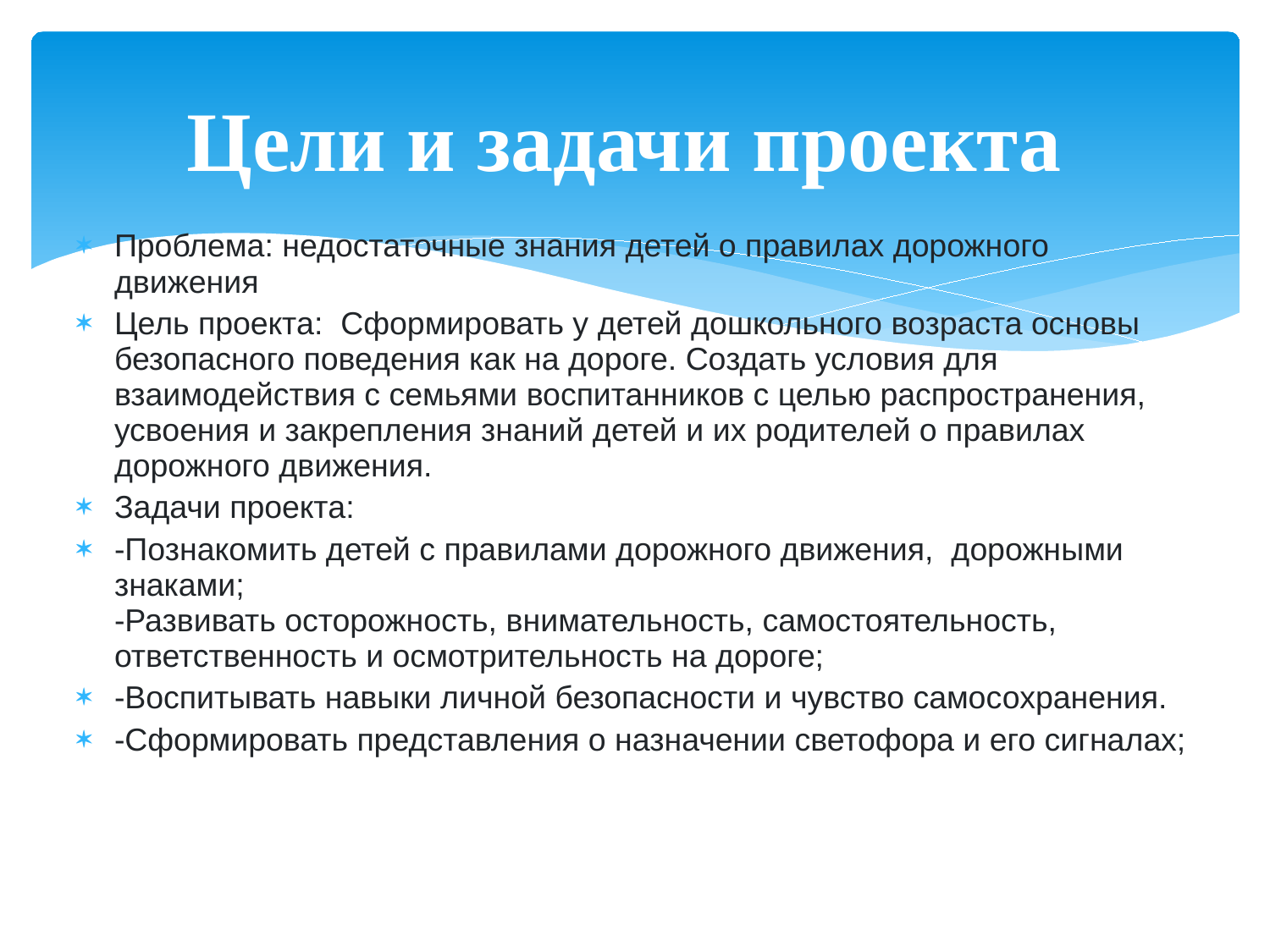

# Цели и задачи проекта
Проблема: недостаточные знания детей о правилах дорожного движения
Цель проекта:  Сформировать у детей дошкольного возраста основы безопасного поведения как на дороге. Создать условия для взаимодействия с семьями воспитанников с целью распространения, усвоения и закрепления знаний детей и их родителей о правилах дорожного движения.
Задачи проекта:
-Познакомить детей с правилами дорожного движения,  дорожными знаками;
-Развивать осторожность, внимательность, самостоятельность, ответственность и осмотрительность на дороге;
-Воспитывать навыки личной безопасности и чувство самосохранения.
-Сформировать представления о назначении светофора и его сигналах;